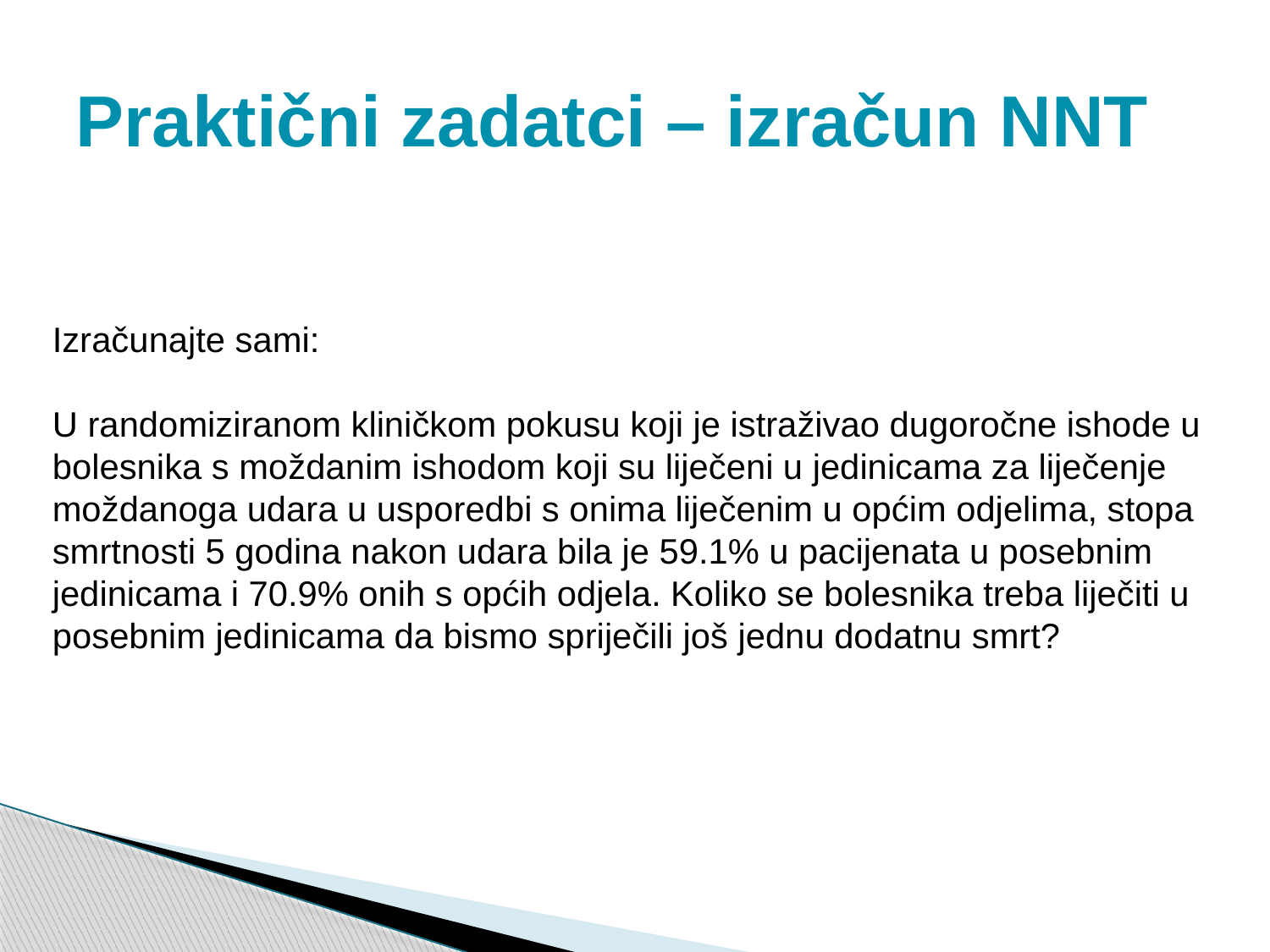

# Praktični zadatci – izračun NNT
Izračunajte sami:

U randomiziranom kliničkom pokusu koji je istraživao dugoročne ishode u bolesnika s moždanim ishodom koji su liječeni u jedinicama za liječenje moždanoga udara u usporedbi s onima liječenim u općim odjelima, stopa smrtnosti 5 godina nakon udara bila je 59.1% u pacijenata u posebnim jedinicama i 70.9% onih s općih odjela. Koliko se bolesnika treba liječiti u posebnim jedinicama da bismo spriječili još jednu dodatnu smrt?